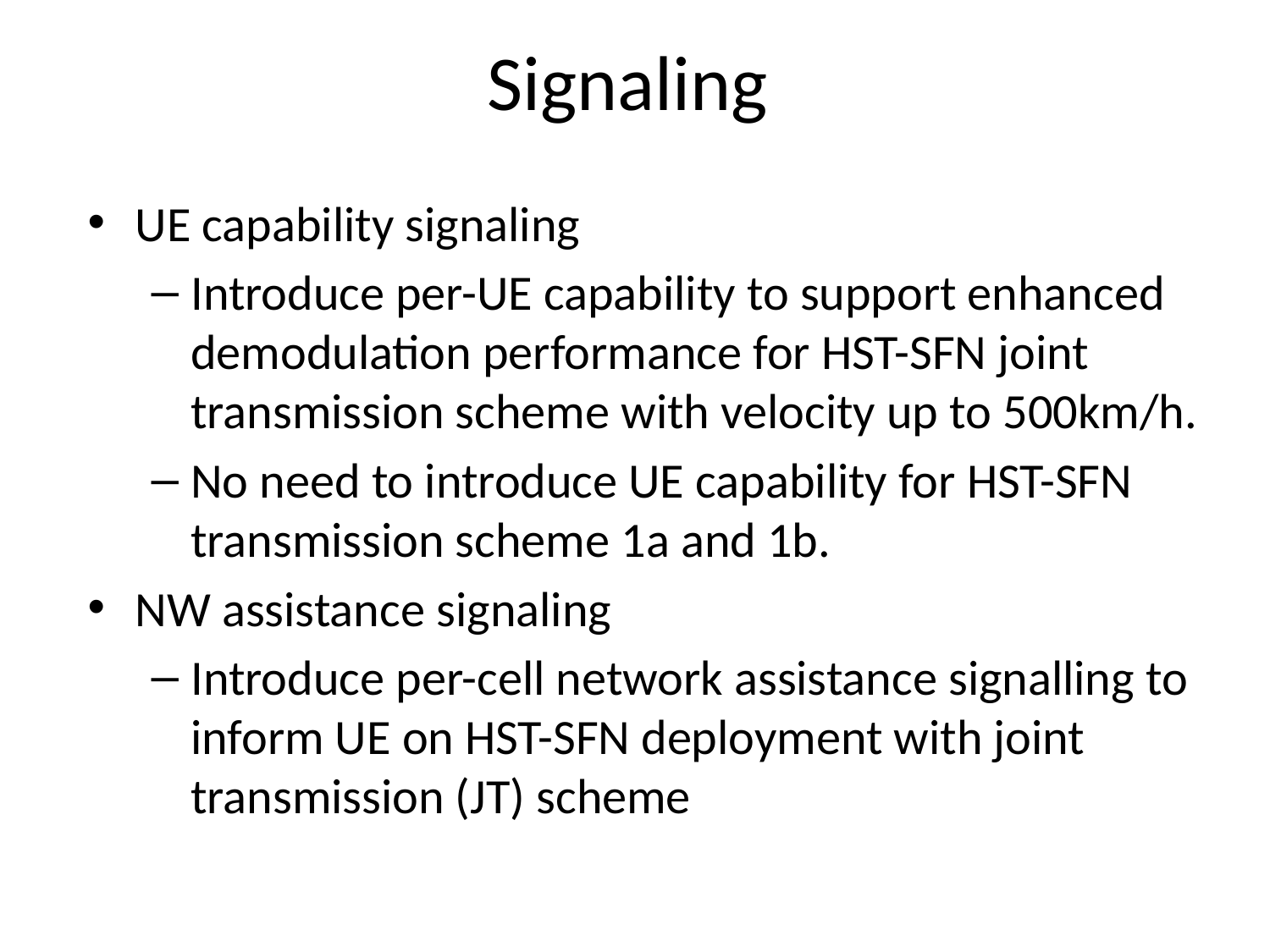

# Signaling
UE capability signaling
Introduce per-UE capability to support enhanced demodulation performance for HST-SFN joint transmission scheme with velocity up to 500km/h.
No need to introduce UE capability for HST-SFN transmission scheme 1a and 1b.
NW assistance signaling
Introduce per-cell network assistance signalling to inform UE on HST-SFN deployment with joint transmission (JT) scheme